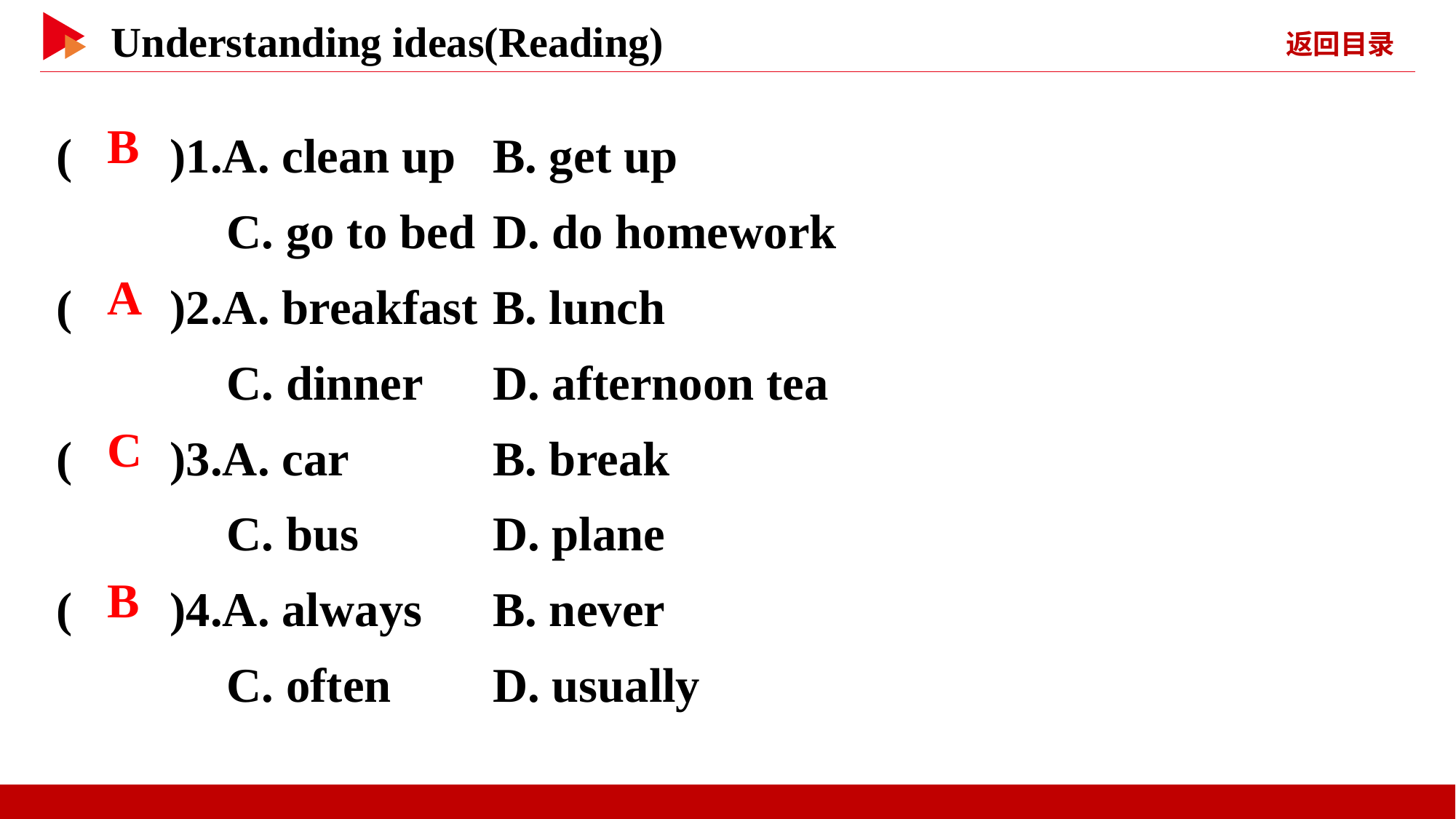

(        )1.A. clean up	B. get up
              C. go to bed	D. do homework
(        )2.A. breakfast	B. lunch
              C. dinner	D. afternoon tea
(        )3.A. car     	B. break
              C. bus       	D. plane
(        )4.A. always	B. never
              C. often	D. usually
   B
   A
   C
   B